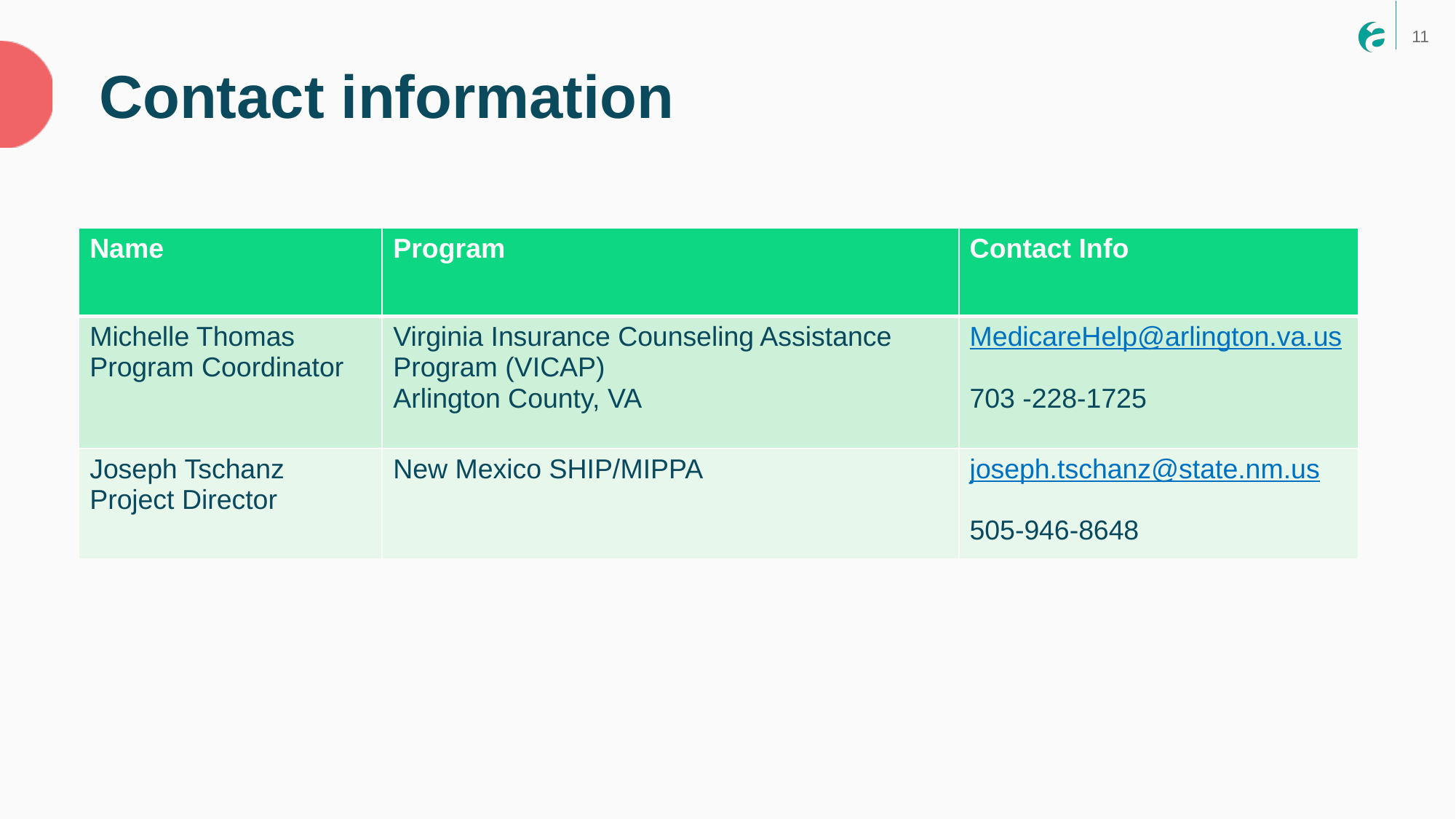

11
Contact information
| Name | Program | Contact Info |
| --- | --- | --- |
| Michelle Thomas Program Coordinator | Virginia Insurance Counseling Assistance Program (VICAP) Arlington County, VA | MedicareHelp@arlington.va.us 703 -228-1725 |
| Joseph Tschanz Project Director | New Mexico SHIP/MIPPA | joseph.tschanz@state.nm.us 505-946-8648 |